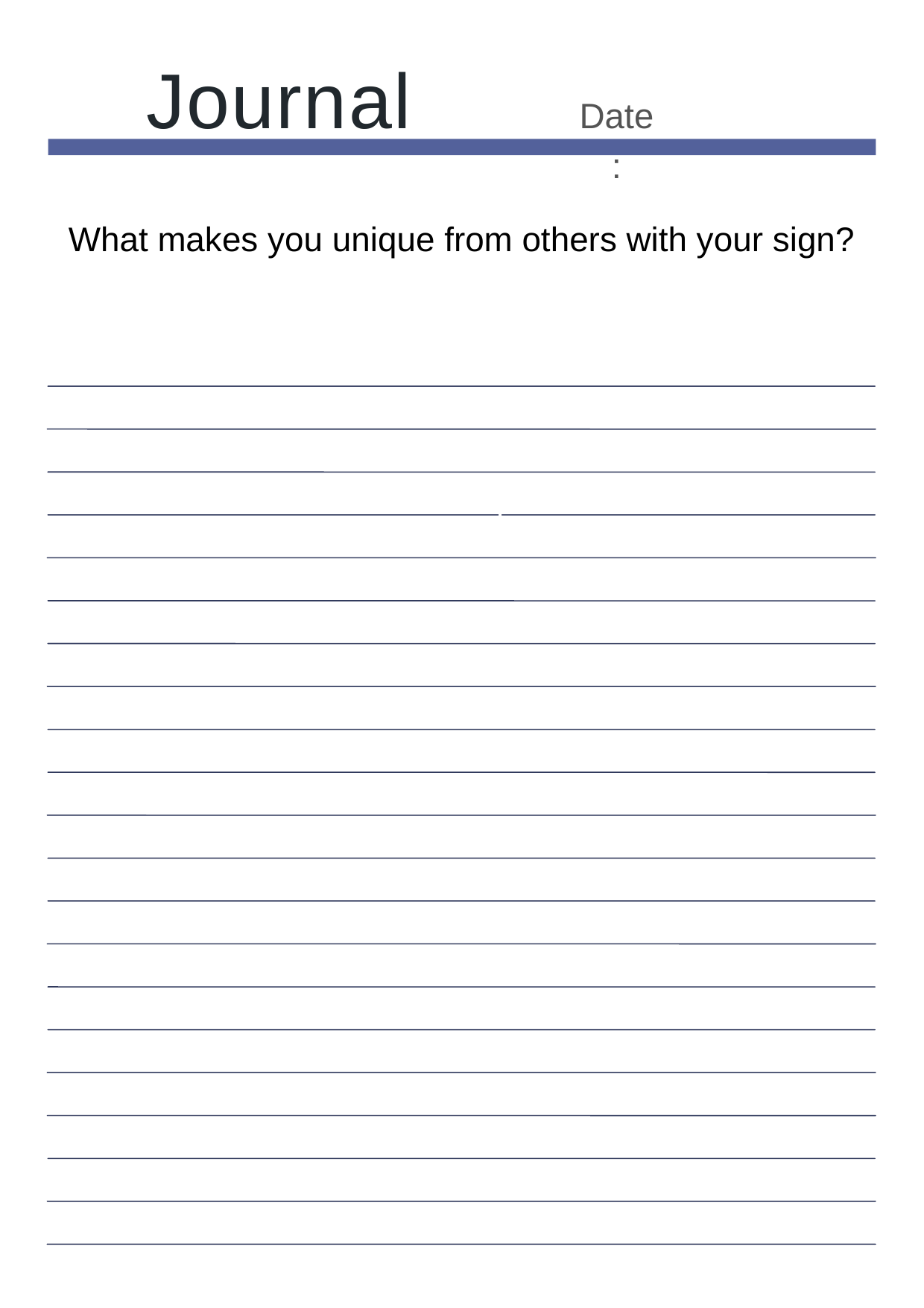

Journal
Date:

What makes you unique from others with your sign?

Journal Prompt Here